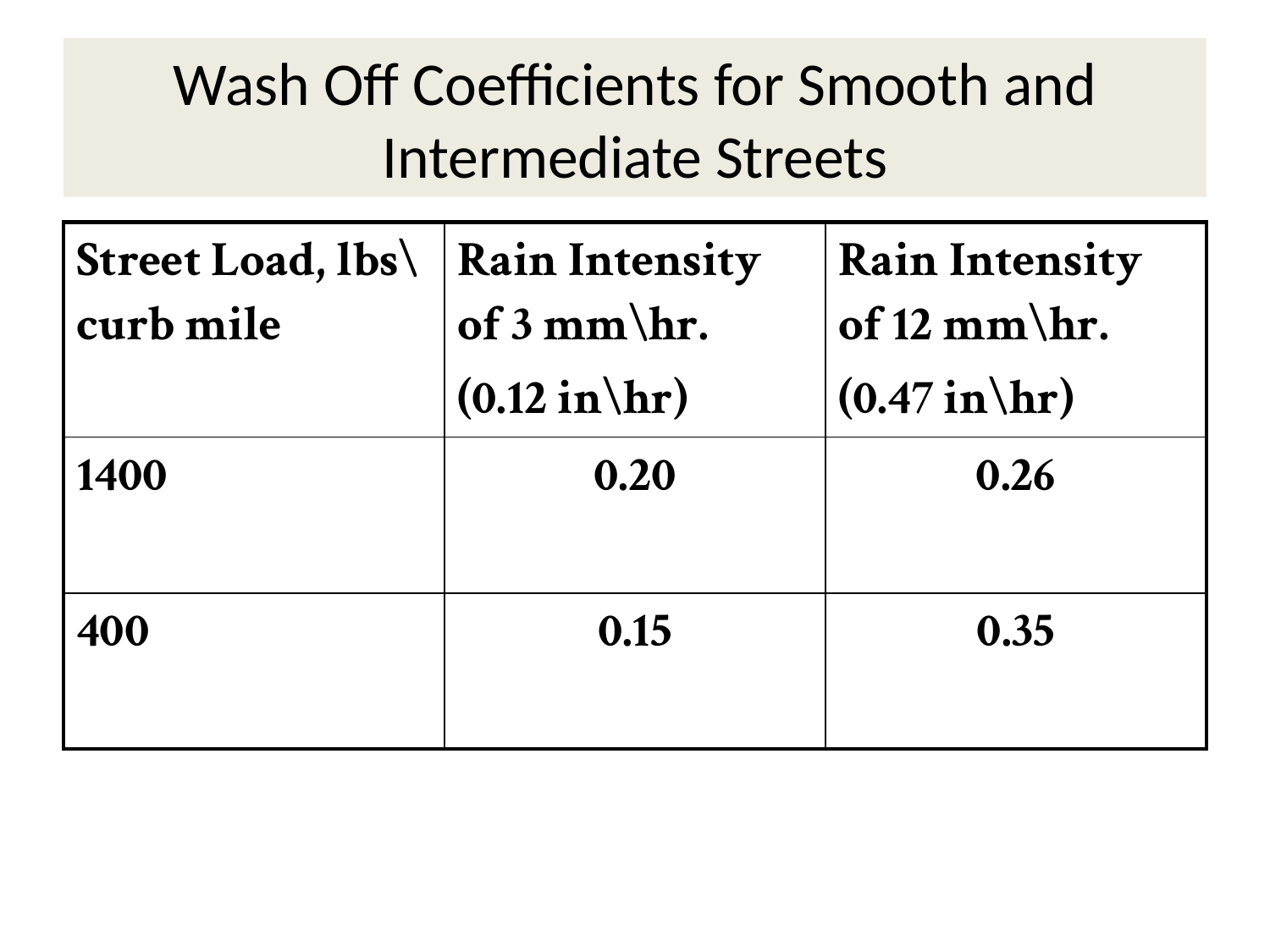

# Wash Off Coefficients for Smooth and Intermediate Streets
| Street Load, lbs\curb mile | Rain Intensity of 3 mm\hr. (0.12 in\hr) | Rain Intensity of 12 mm\hr. (0.47 in\hr) |
| --- | --- | --- |
| 1400 | 0.20 | 0.26 |
| 400 | 0.15 | 0.35 |